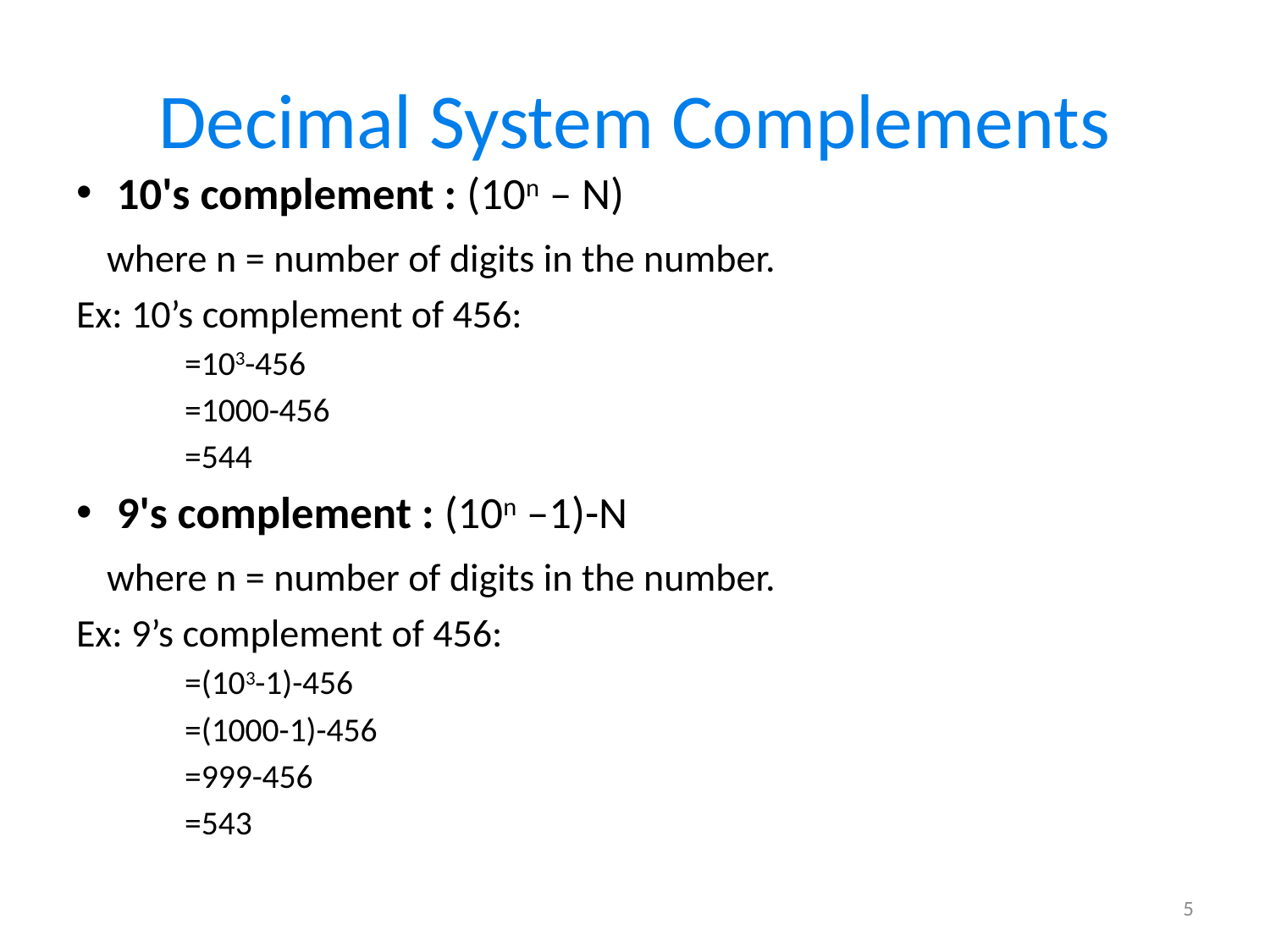

# Decimal System Complements
10's complement : (10n – N)
   where n = number of digits in the number.
Ex: 10’s complement of 456:
=103-456
=1000-456
=544
9's complement : (10n –1)-N
   where n = number of digits in the number.
Ex: 9’s complement of 456:
=(103-1)-456
=(1000-1)-456
=999-456
=543

5